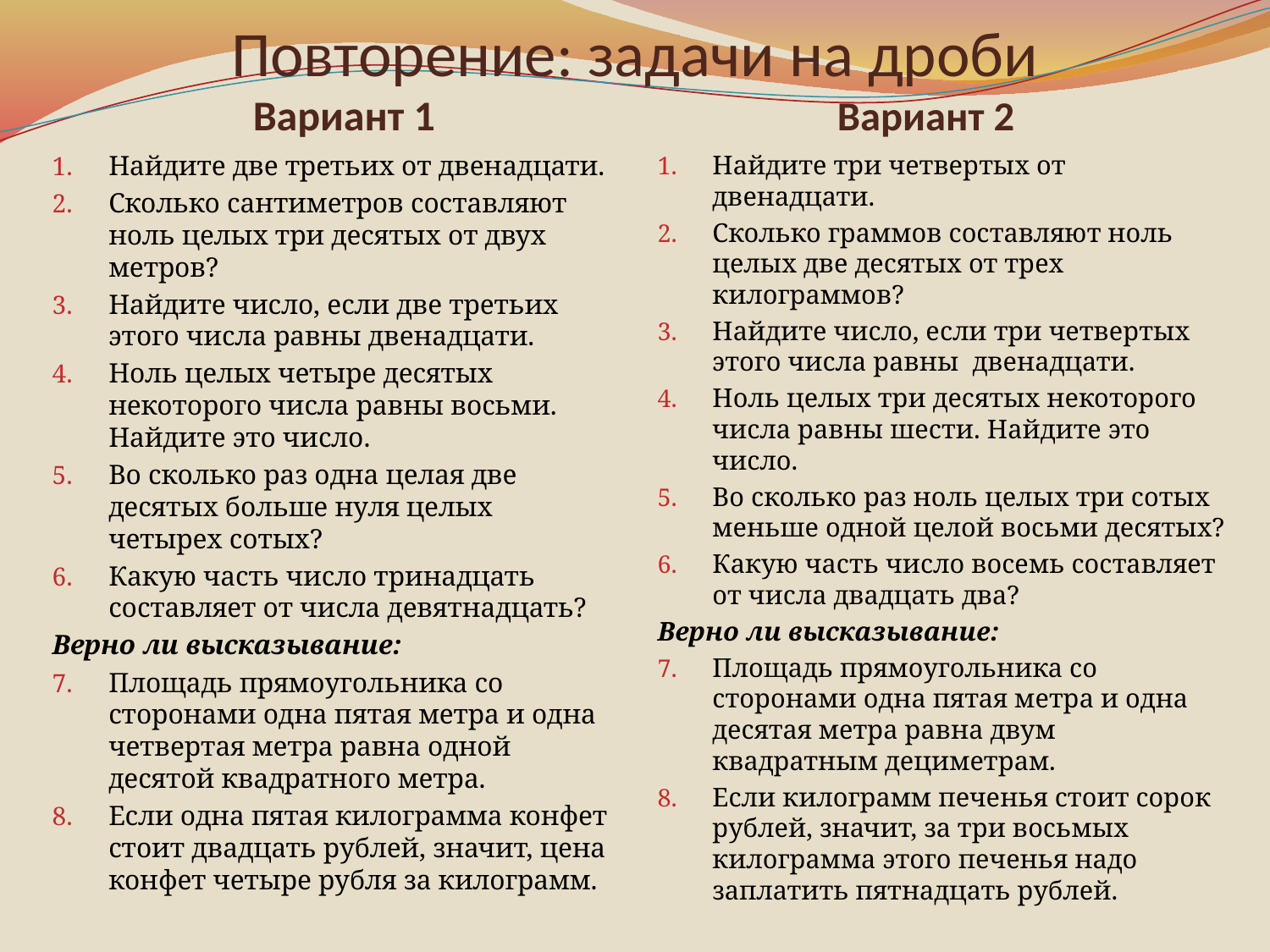

# Повторение: задачи на дроби
Вариант 1
Вариант 2
Найдите две третьих от двенадцати.
Сколько сантиметров составляют ноль целых три десятых от двух метров?
Найдите число, если две третьих этого числа равны двенадцати.
Ноль целых четыре десятых некоторого числа равны восьми. Найдите это число.
Во сколько раз одна целая две десятых больше нуля целых четырех сотых?
Какую часть число тринадцать составляет от числа девятнадцать?
Верно ли высказывание:
Площадь прямоугольника со сторонами одна пятая метра и одна четвертая метра равна одной десятой квадратного метра.
Если одна пятая килограмма конфет стоит двадцать рублей, значит, цена конфет четыре рубля за килограмм.

Найдите три четвертых от двенадцати.
Сколько граммов составляют ноль целых две десятых от трех килограммов?
Найдите число, если три четвертых этого числа равны  двенадцати.
Ноль целых три десятых некоторого числа равны шести. Найдите это число.
Во сколько раз ноль целых три сотых меньше одной целой восьми десятых?
Какую часть число восемь составляет от числа двадцать два?
Верно ли высказывание:
Площадь прямоугольника со сторонами одна пятая метра и одна десятая метра равна двум квадратным дециметрам.
Если килограмм печенья стоит сорок рублей, значит, за три восьмых килограмма этого печенья надо заплатить пятнадцать рублей.